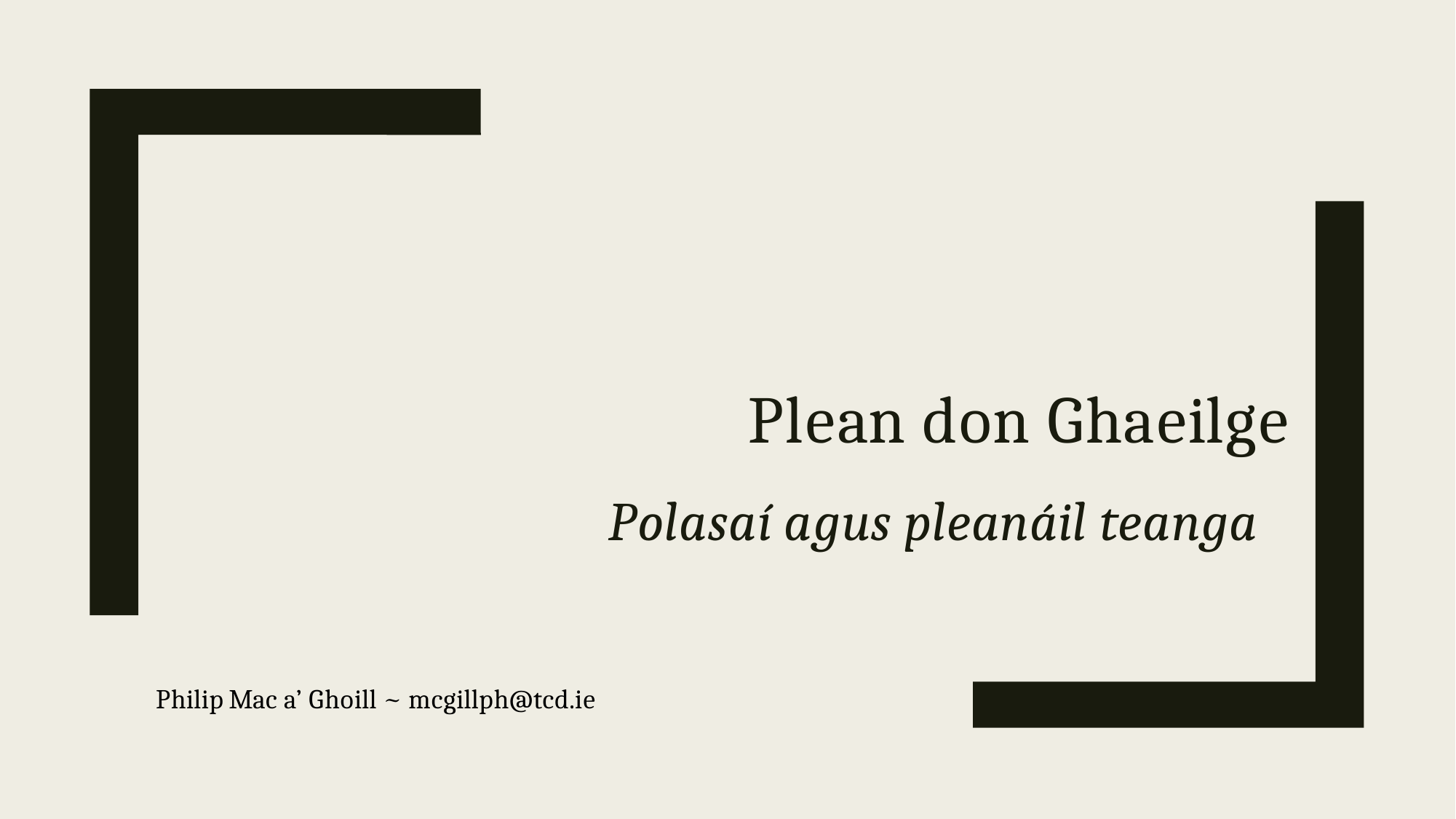

# Plean don Ghaeilge
Polasaí agus pleanáil teanga
Philip Mac a’ Ghoill ~ mcgillph@tcd.ie